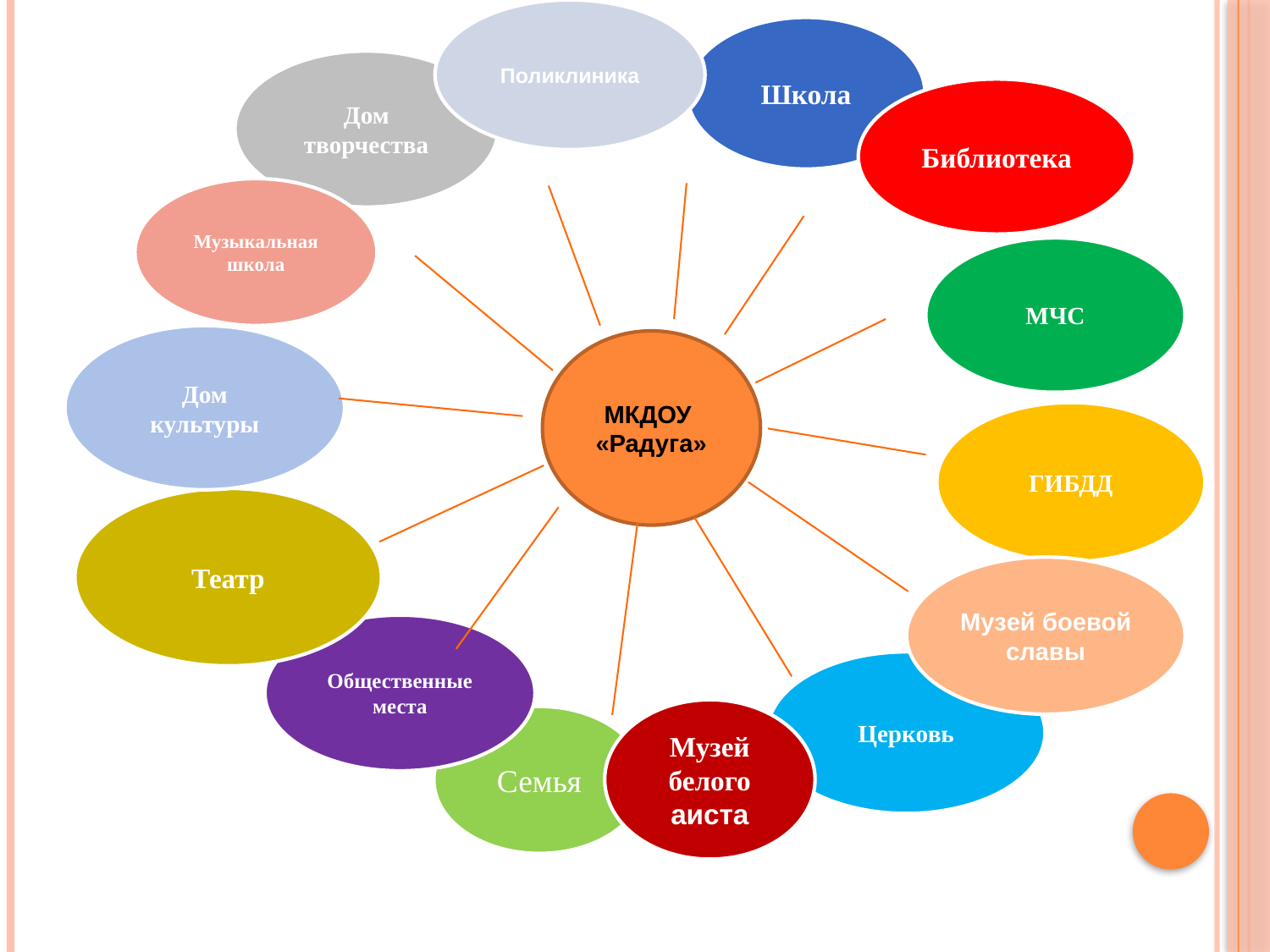

Поликлиника
Школа
Дом творчества
Библиотека
Музыкальная школа
МЧС
Дом
культуры
МКДОУ
«Радуга»
ГИБДД
Театр
Музей боевой славы
Общественные места
Церковь

Музей белого аиста
Семья